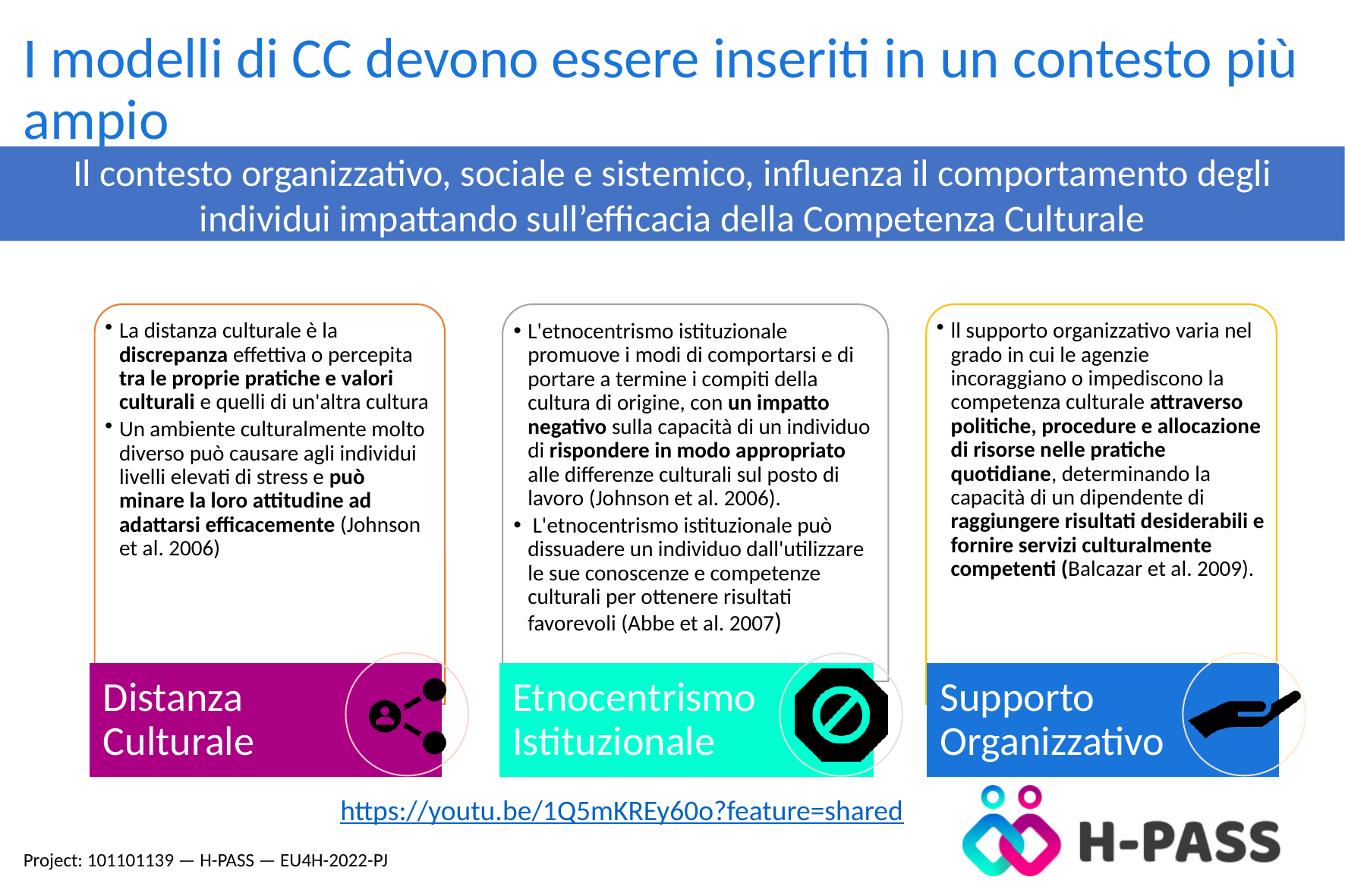

I modelli di CC devono essere inseriti in un contesto più ampio
Il contesto organizzativo, sociale e sistemico, influenza il comportamento degli individui impattando sull’efficacia della Competenza Culturale
La distanza culturale è la discrepanza effettiva o percepita tra le proprie pratiche e valori culturali e quelli di un'altra cultura
Un ambiente culturalmente molto diverso può causare agli individui livelli elevati di stress e può minare la loro attitudine ad adattarsi efficacemente (Johnson et al. 2006)
Distanza Culturale
L'etnocentrismo istituzionale promuove i modi di comportarsi e di portare a termine i compiti della cultura di origine, con un impatto negativo sulla capacità di un individuo di rispondere in modo appropriato alle differenze culturali sul posto di lavoro (Johnson et al. 2006).
 L'etnocentrismo istituzionale può dissuadere un individuo dall'utilizzare le sue conoscenze e competenze culturali per ottenere risultati favorevoli (Abbe et al. 2007)
Etnocentrismo Istituzionale
ll supporto organizzativo varia nel grado in cui le agenzie incoraggiano o impediscono la competenza culturale attraverso politiche, procedure e allocazione di risorse nelle pratiche quotidiane, determinando la capacità di un dipendente di raggiungere risultati desiderabili e fornire servizi culturalmente competenti (Balcazar et al. 2009).
Supporto Organizzativo
https://youtu.be/1Q5mKREy60o?feature=shared
Project: 101101139 — H-PASS — EU4H-2022-PJ